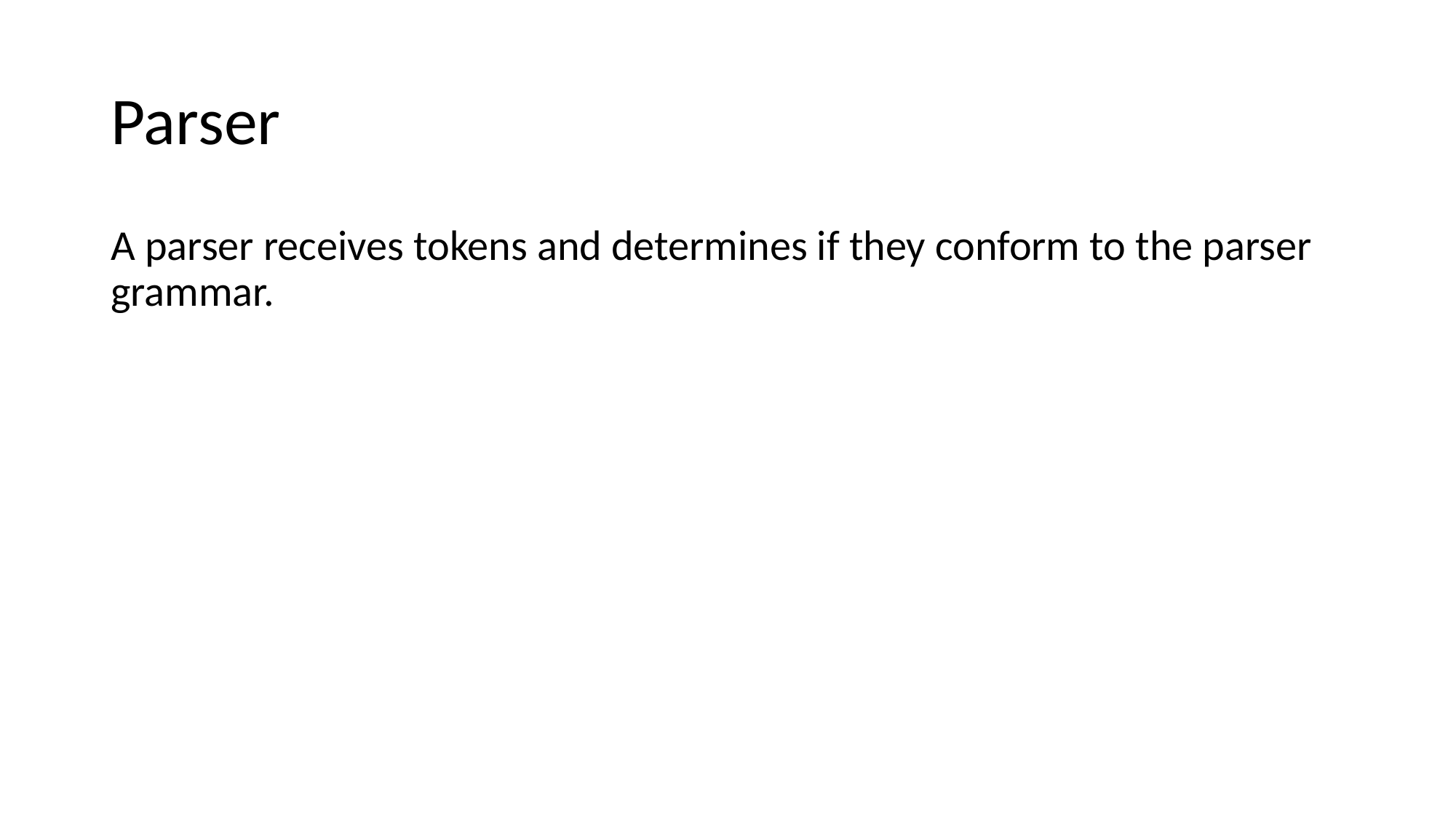

# Parser
A parser receives tokens and determines if they conform to the parser grammar.